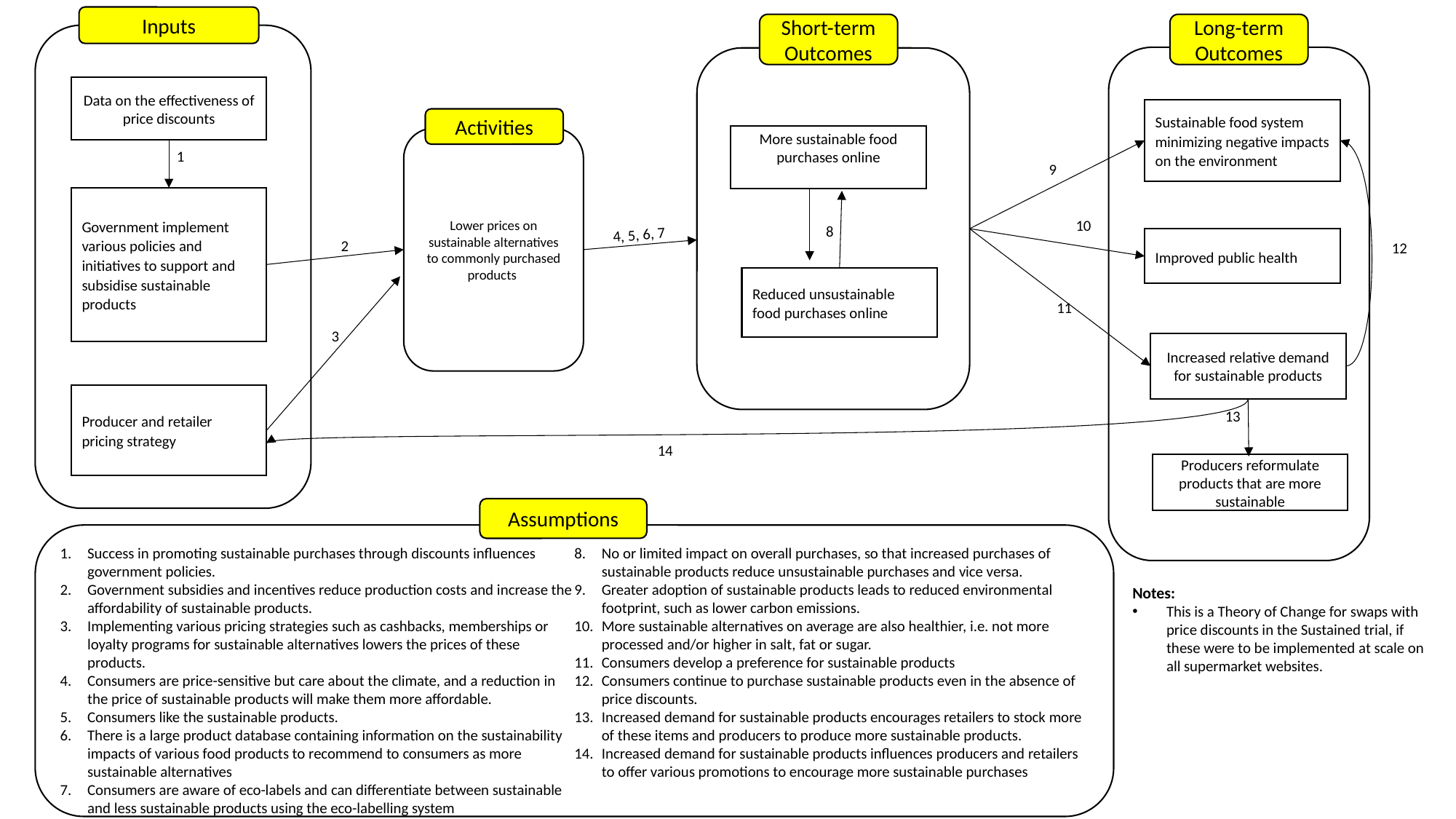

Inputs

Short-term Outcomes

Long-term Outcomes

Data on the effectiveness of price discounts
Sustainable food system minimizing negative impacts on the environment

Activities

More sustainable food purchases online

Lower prices on sustainable alternatives to commonly purchased products
1
9
Government implement various policies and initiatives to support and subsidise sustainable products
10
8
4, 5, 6, 7
Improved public health
2
12
Reduced unsustainable food purchases online
11
3
Increased relative demand for sustainable products
Producer and retailer pricing strategy
13
14
Producers reformulate products that are more sustainable

Assumptions

Success in promoting sustainable purchases through discounts influences government policies.
Government subsidies and incentives reduce production costs and increase the affordability of sustainable products.
Implementing various pricing strategies such as cashbacks, memberships or loyalty programs for sustainable alternatives lowers the prices of these products.
Consumers are price-sensitive but care about the climate, and a reduction in the price of sustainable products will make them more affordable.
Consumers like the sustainable products.
There is a large product database containing information on the sustainability impacts of various food products to recommend to consumers as more sustainable alternatives
Consumers are aware of eco-labels and can differentiate between sustainable and less sustainable products using the eco-labelling system

No or limited impact on overall purchases, so that increased purchases of sustainable products reduce unsustainable purchases and vice versa.
Greater adoption of sustainable products leads to reduced environmental footprint, such as lower carbon emissions.
More sustainable alternatives on average are also healthier, i.e. not more processed and/or higher in salt, fat or sugar.
Consumers develop a preference for sustainable products
Consumers continue to purchase sustainable products even in the absence of price discounts.
Increased demand for sustainable products encourages retailers to stock more of these items and producers to produce more sustainable products.
Increased demand for sustainable products influences producers and retailers to offer various promotions to encourage more sustainable purchases

Notes:
This is a Theory of Change for swaps with price discounts in the Sustained trial, if these were to be implemented at scale on all supermarket websites.